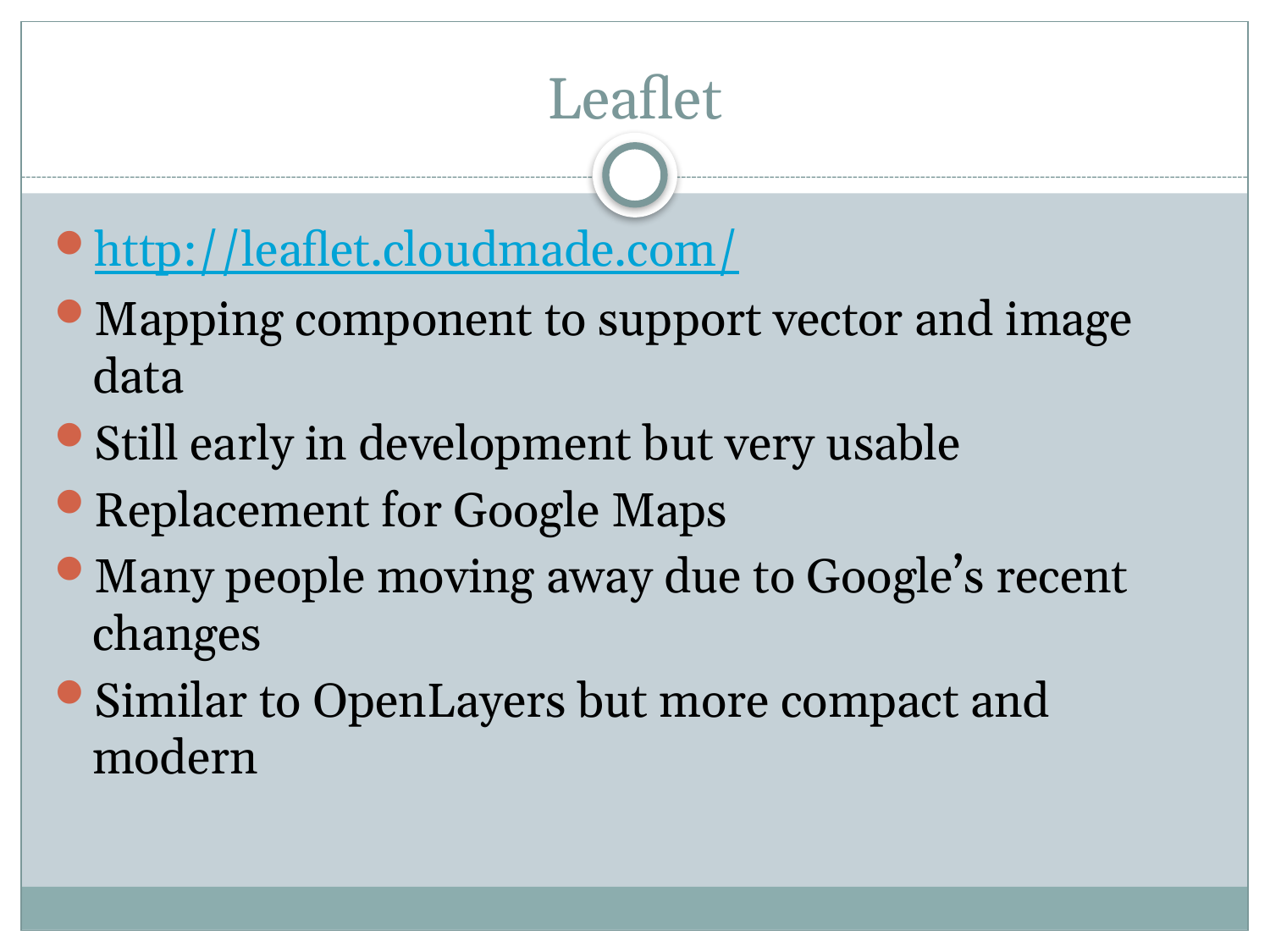

# Leaflet
http://leaflet.cloudmade.com/
Mapping component to support vector and image data
Still early in development but very usable
Replacement for Google Maps
Many people moving away due to Google’s recent changes
Similar to OpenLayers but more compact and modern